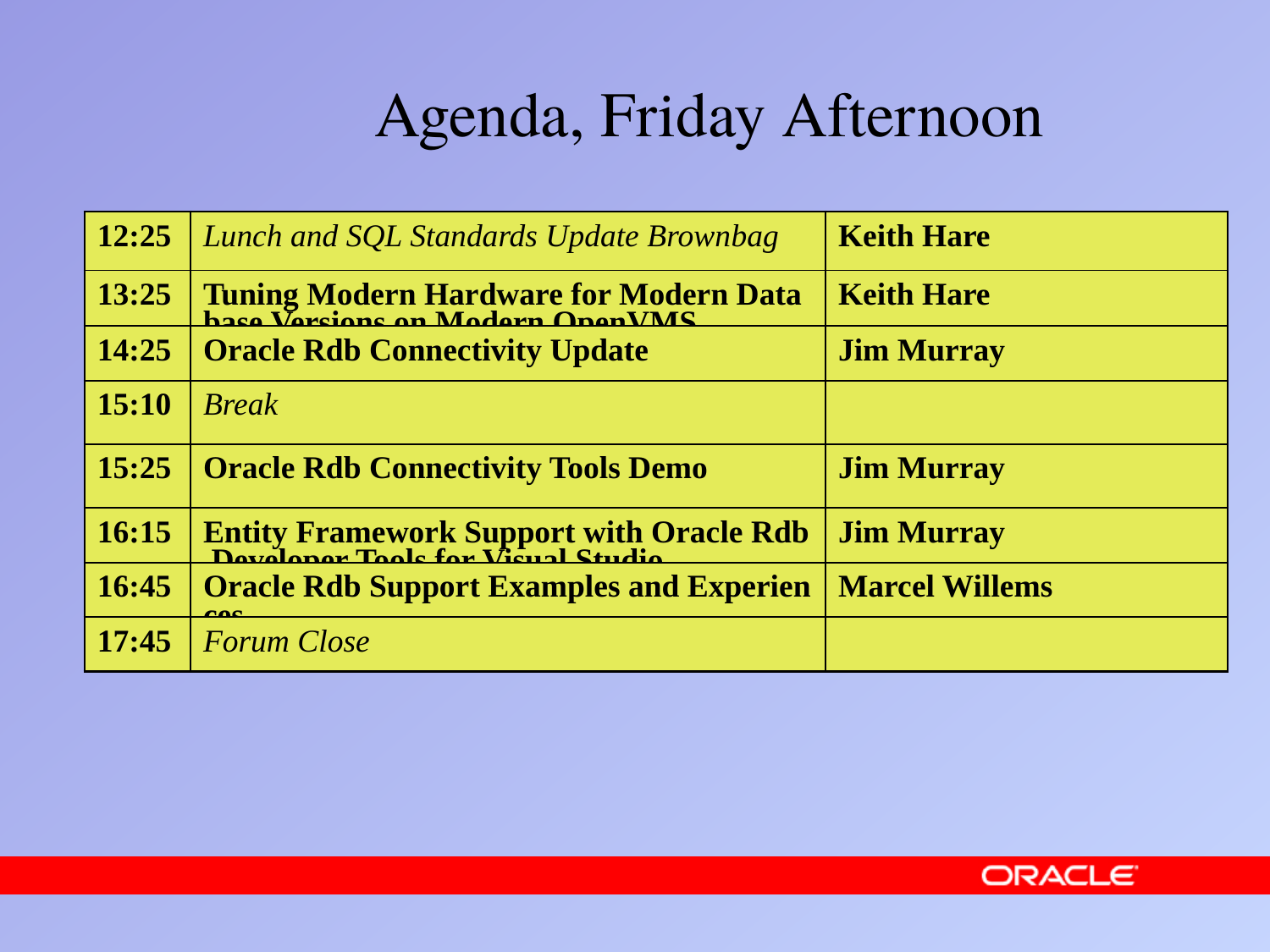

# Agenda, Friday Afternoon
| 12:25 | Lunch and SQL Standards Update Brownbag | Keith Hare |
| --- | --- | --- |
| 13:25 | Tuning Modern Hardware for Modern Database Versions on Modern OpenVMS | Keith Hare |
| 14:25 | Oracle Rdb Connectivity Update | Jim Murray |
| 15:10 | Break |  |
| 15:25 | Oracle Rdb Connectivity Tools Demo | Jim Murray |
| 16:15 | Entity Framework Support with Oracle Rdb Developer Tools for Visual Studio | Jim Murray |
| 16:45 | Oracle Rdb Support Examples and Experiences | Marcel Willems |
| 17:45 | Forum Close |  |